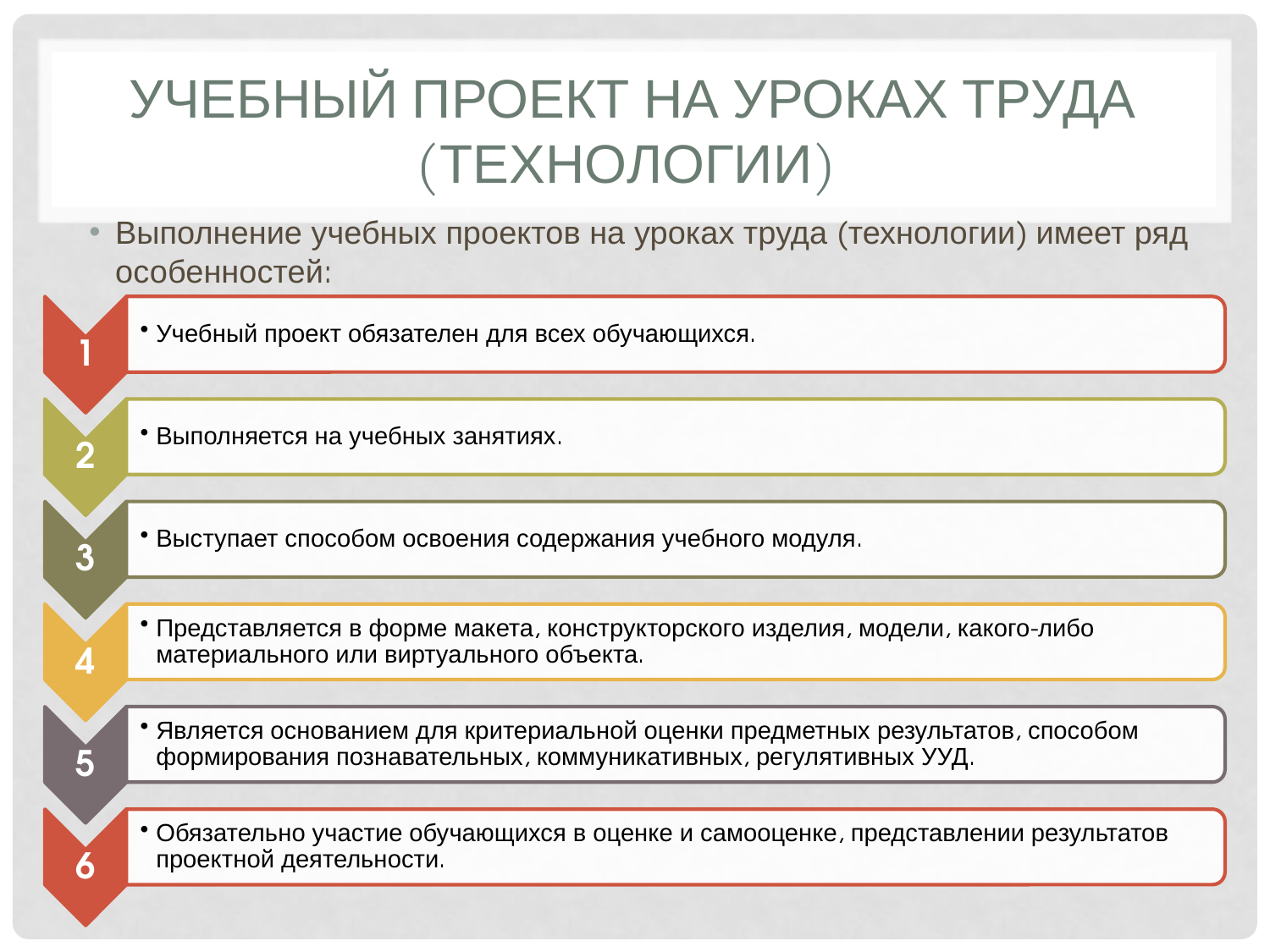

# Учебный проект на уроках труда (технологии)
Выполнение учебных проектов на уроках труда (технологии) имеет ряд особенностей:
1
Учебный проект обязателен для всех обучающихся.
2
Выполняется на учебных занятиях.
3
Выступает способом освоения содержания учебного модуля.
4
Представляется в форме макета, конструкторского изделия, модели, какого-либо материального или виртуального объекта.
5
Является основанием для критериальной оценки предметных результатов, способом формирования познавательных, коммуникативных, регулятивных УУД.
6
Обязательно участие обучающихся в оценке и самооценке, представлении результатов проектной деятельности.